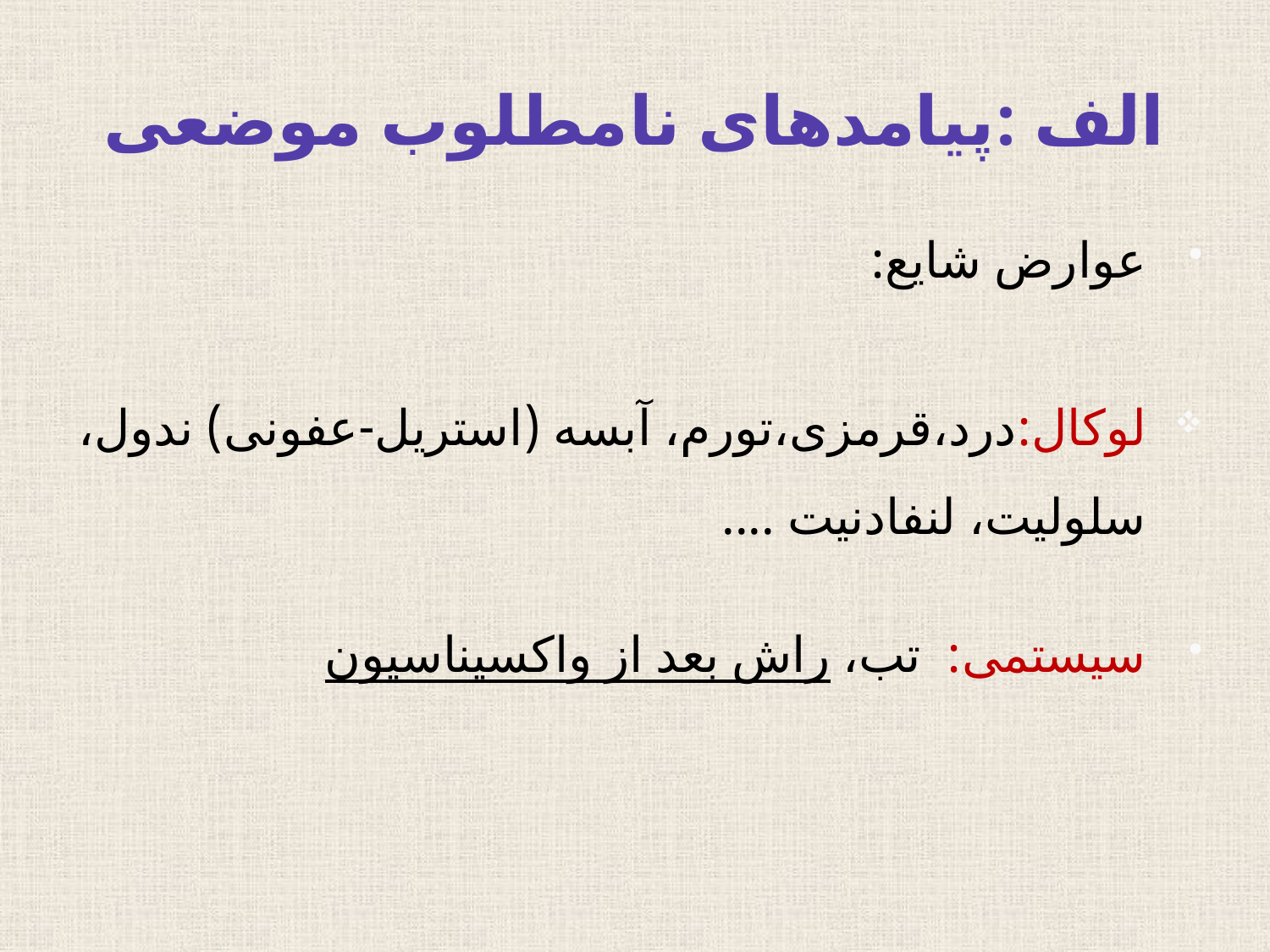

# الف :پیامدهای نامطلوب موضعی
عوارض شایع:

لوکال:درد،قرمزی،تورم، آبسه (استریل-عفونی) ندول، سلولیت، لنفادنیت ....

سیستمی:  تب، راش بعد از واکسیناسیون